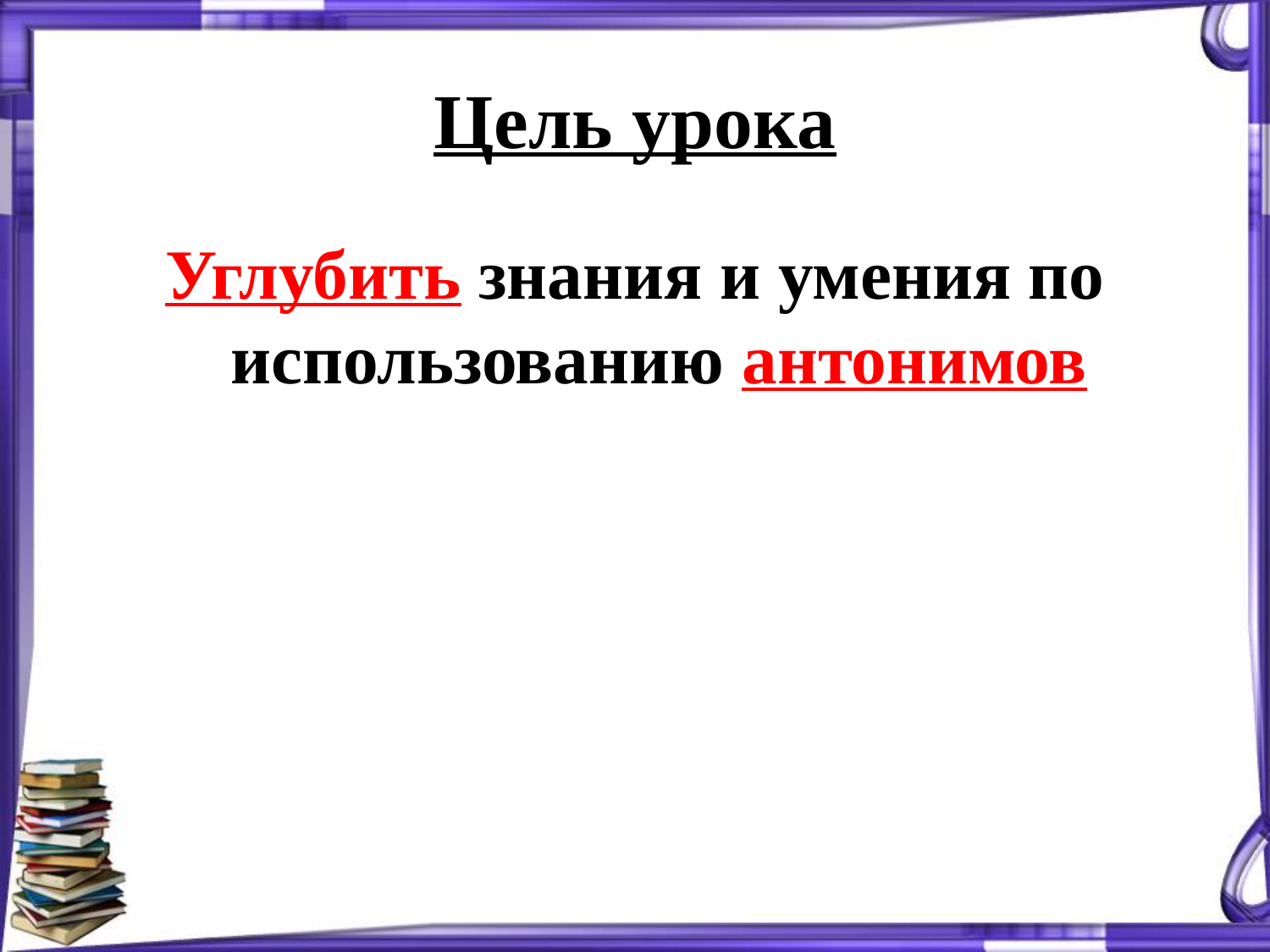

# Цель урока
Углубить знания и умения по использованию антонимов